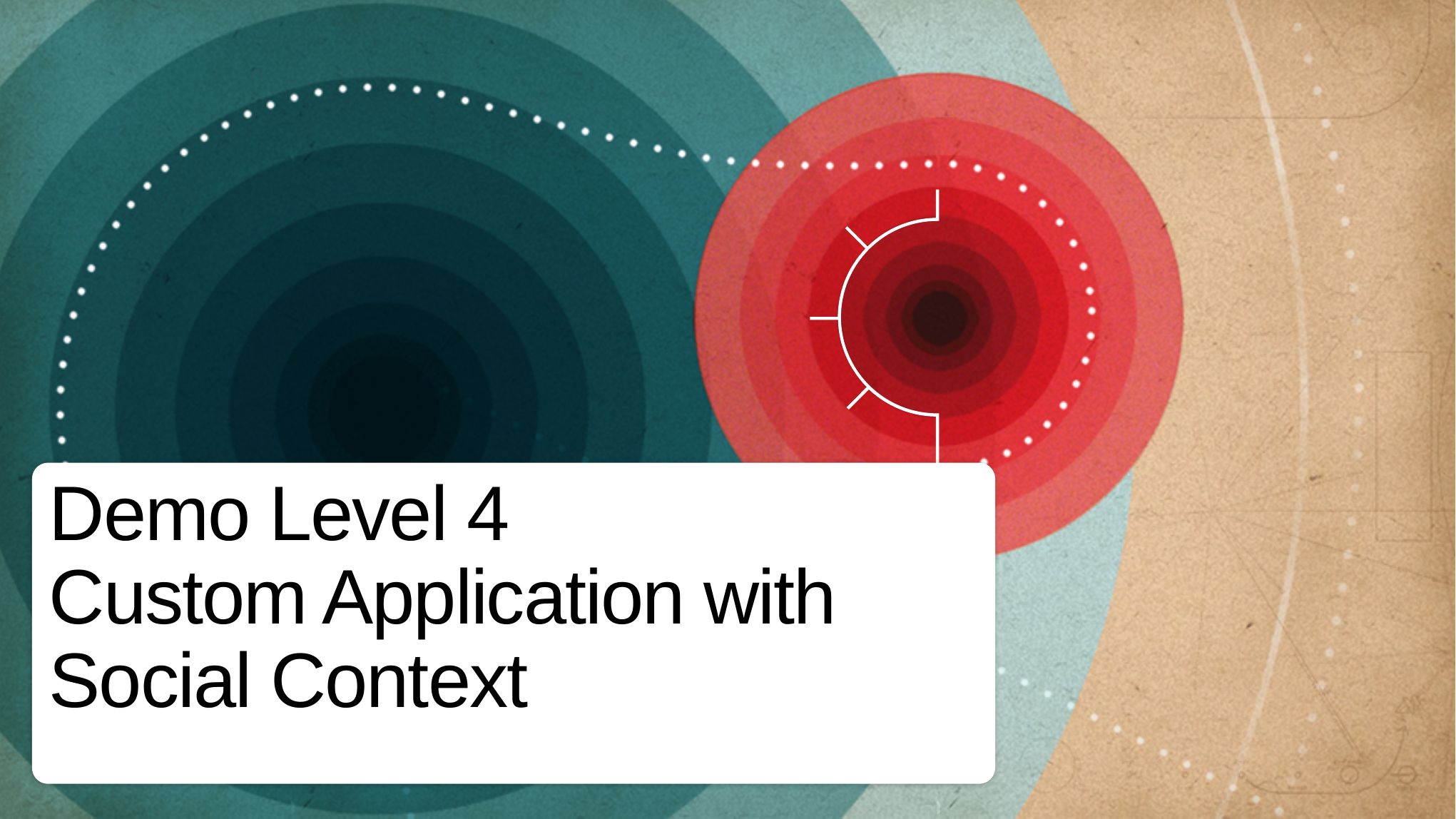

# Demo Level 4 Custom Application with Social Context